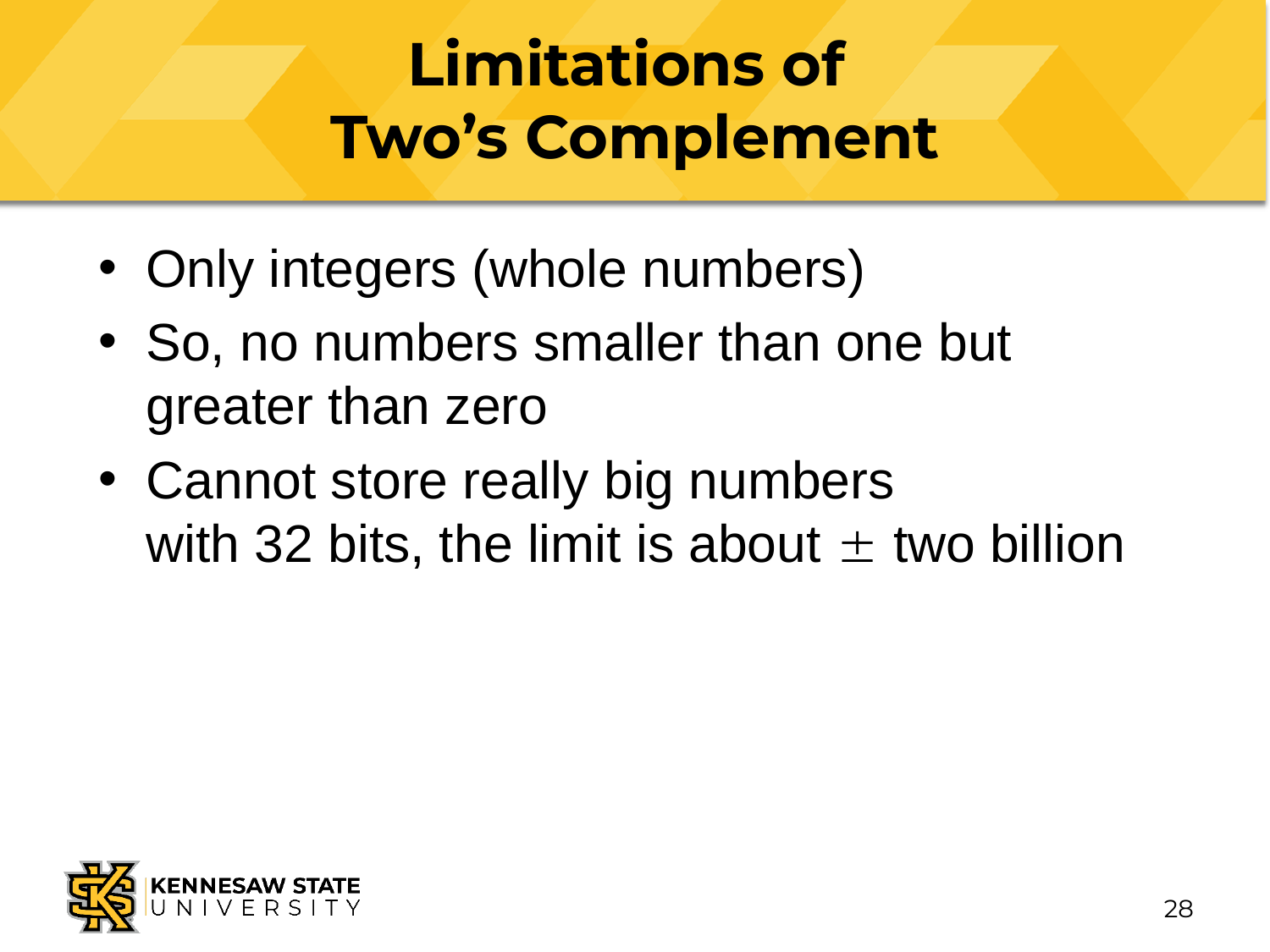

# Limitations of Two’s Complement
Only integers (whole numbers)
So, no numbers smaller than one but greater than zero
Cannot store really big numbers
with 32 bits, the limit is about ± two billion
28